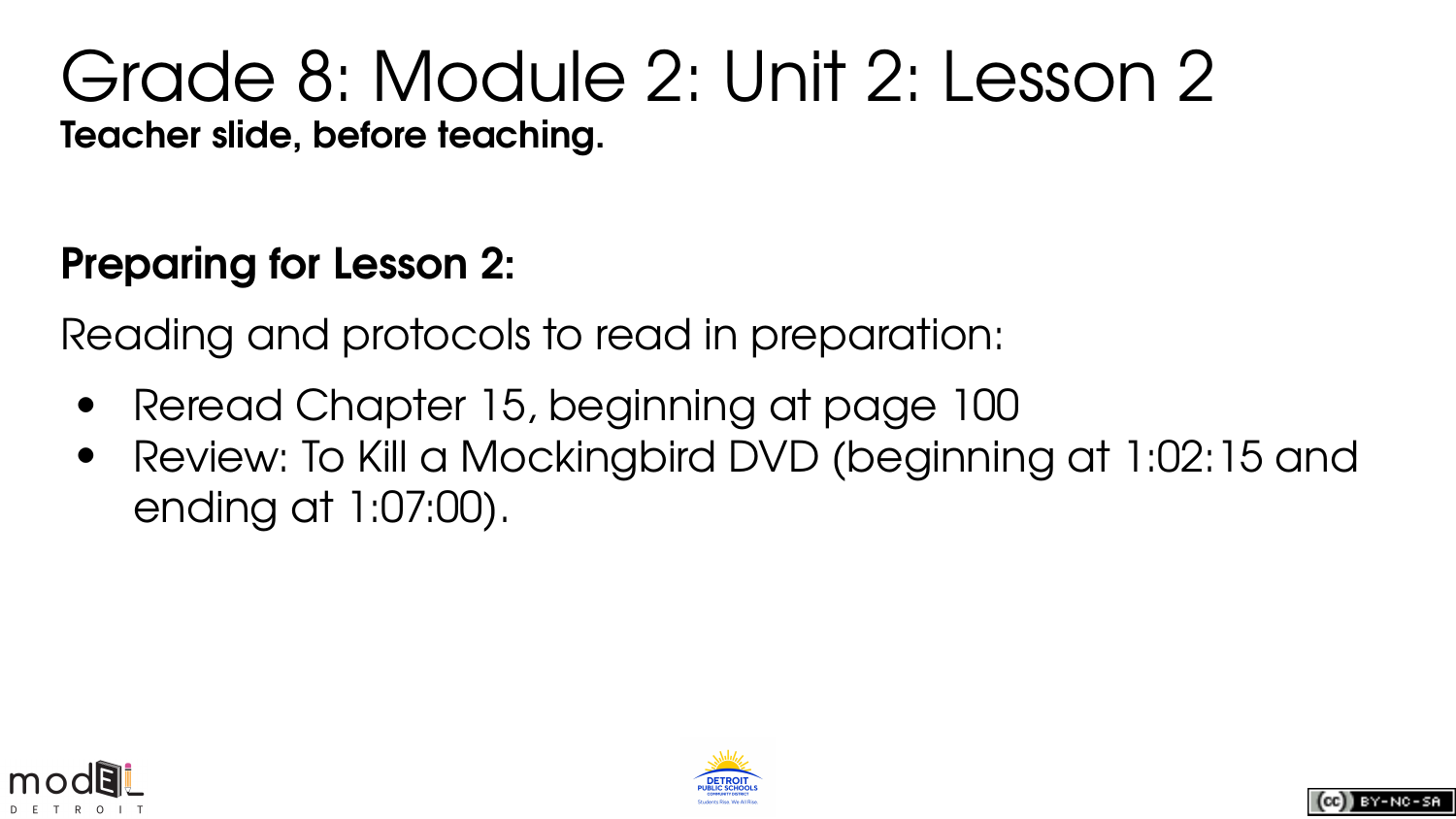

# Grade 8: Module 2: Unit 2: Lesson 2
Teacher slide, before teaching.
Preparing for Lesson 2:
Reading and protocols to read in preparation:
Reread Chapter 15, beginning at page 100
Review: To Kill a Mockingbird DVD (beginning at 1:02:15 and ending at 1:07:00).